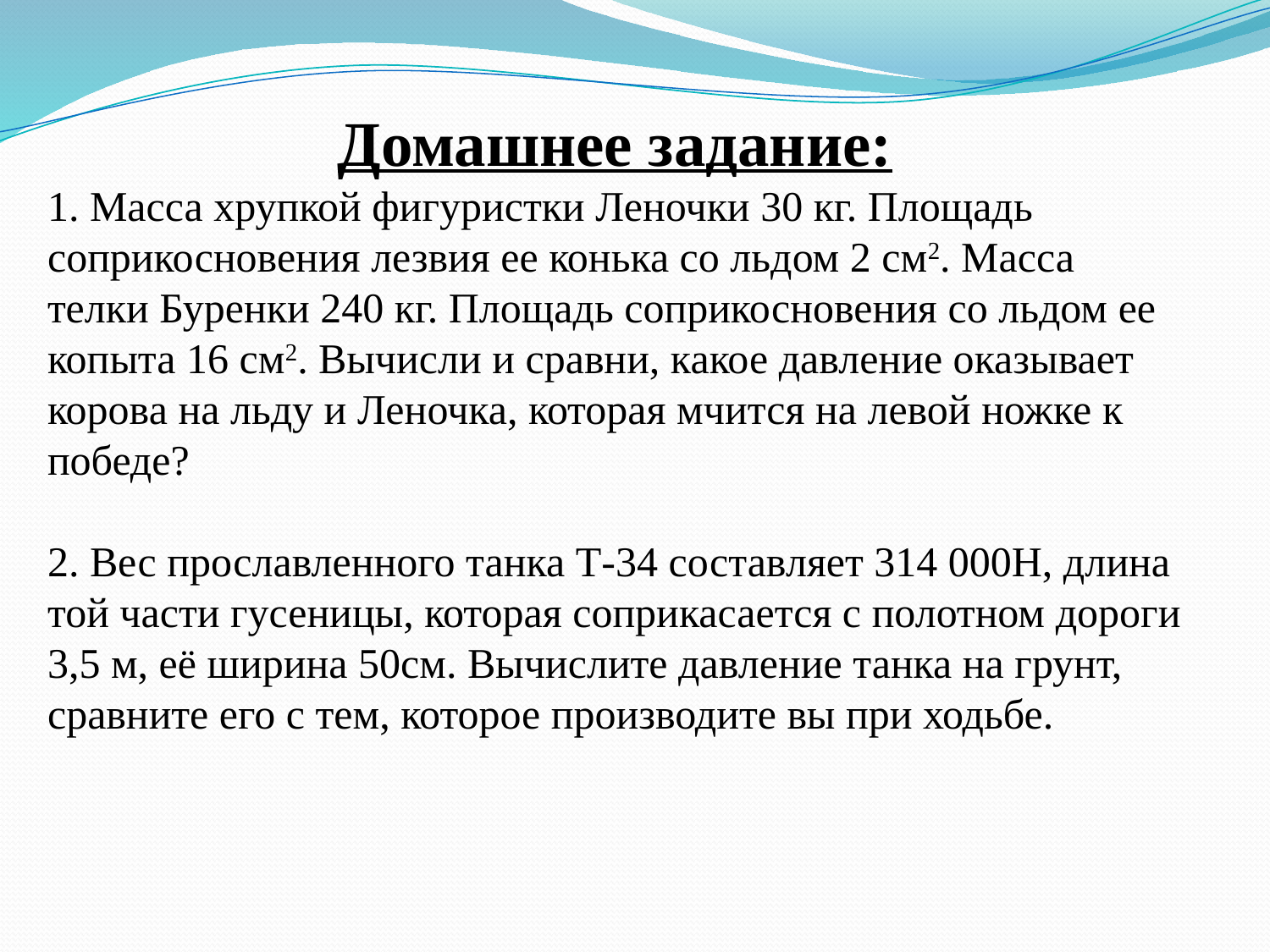

Домашнее задание:
1. Масса хрупкой фигуристки Леночки 30 кг. Площадь соприкосновения лезвия ее конька со льдом 2 см2. Масса телки Буренки 240 кг. Площадь соприкосновения со льдом ее копыта 16 см2. Вычисли и сравни, какое давление оказывает корова на льду и Леночка, которая мчится на левой ножке к победе?
2. Вес прославленного танка Т-34 составляет 314 000Н, длина той части гусеницы, которая соприкасается с полотном дороги 3,5 м, её ширина 50см. Вычислите давление танка на грунт, сравните его с тем, которое производите вы при ходьбе.